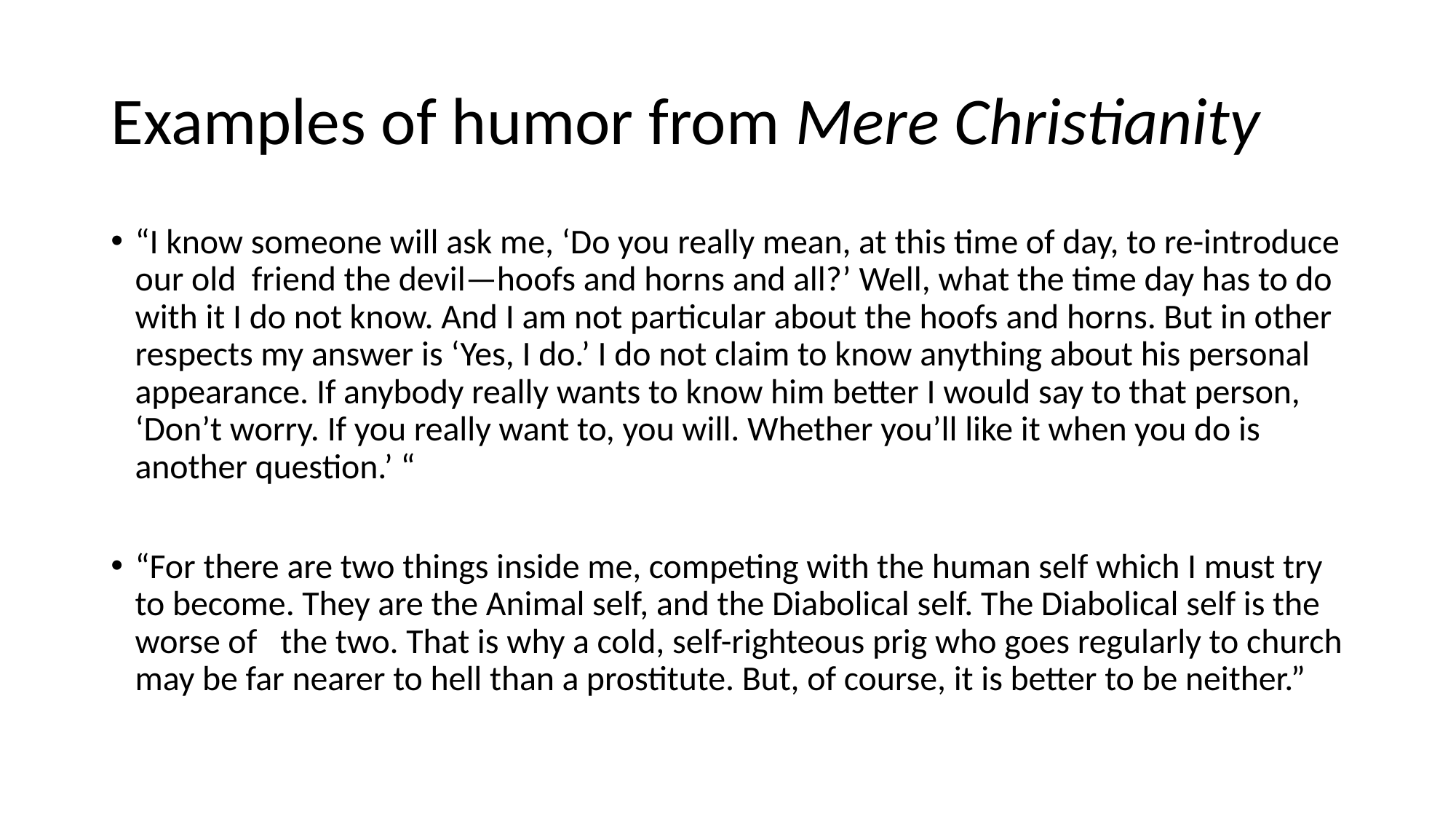

# Examples of humor from Mere Christianity
“I know someone will ask me, ‘Do you really mean, at this time of day, to re-introduce our old  friend the devil—hoofs and horns and all?’ Well, what the time day has to do with it I do not know. And I am not particular about the hoofs and horns. But in other respects my answer is ‘Yes, I do.’ I do not claim to know anything about his personal appearance. If anybody really wants to know him better I would say to that person, ‘Don’t worry. If you really want to, you will. Whether you’ll like it when you do is another question.’ “

“For there are two things inside me, competing with the human self which I must try to become. They are the Animal self, and the Diabolical self. The Diabolical self is the worse of   the two. That is why a cold, self-righteous prig who goes regularly to church may be far nearer to hell than a prostitute. But, of course, it is better to be neither.”